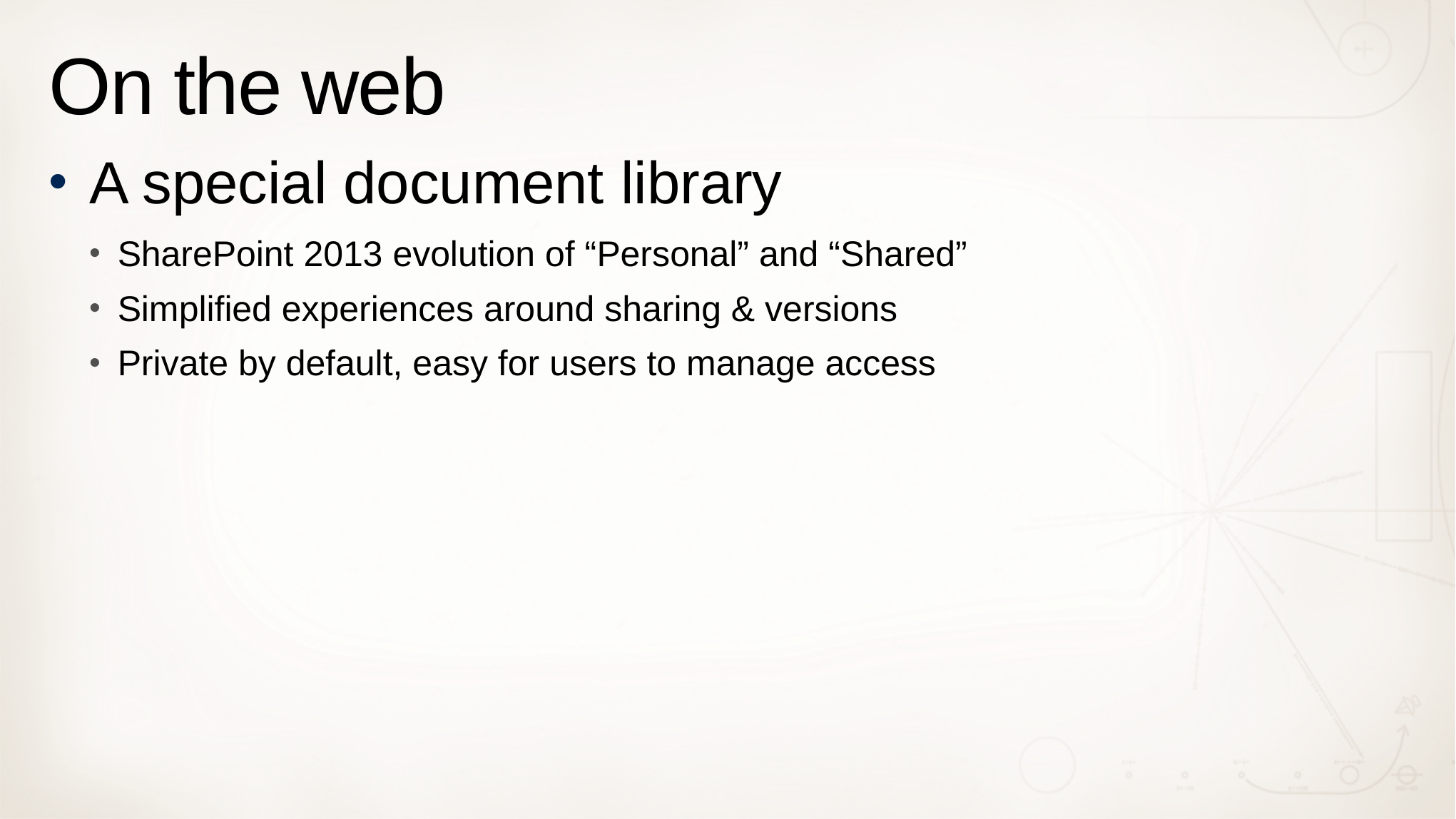

# On the web
A special document library
SharePoint 2013 evolution of “Personal” and “Shared”
Simplified experiences around sharing & versions
Private by default, easy for users to manage access